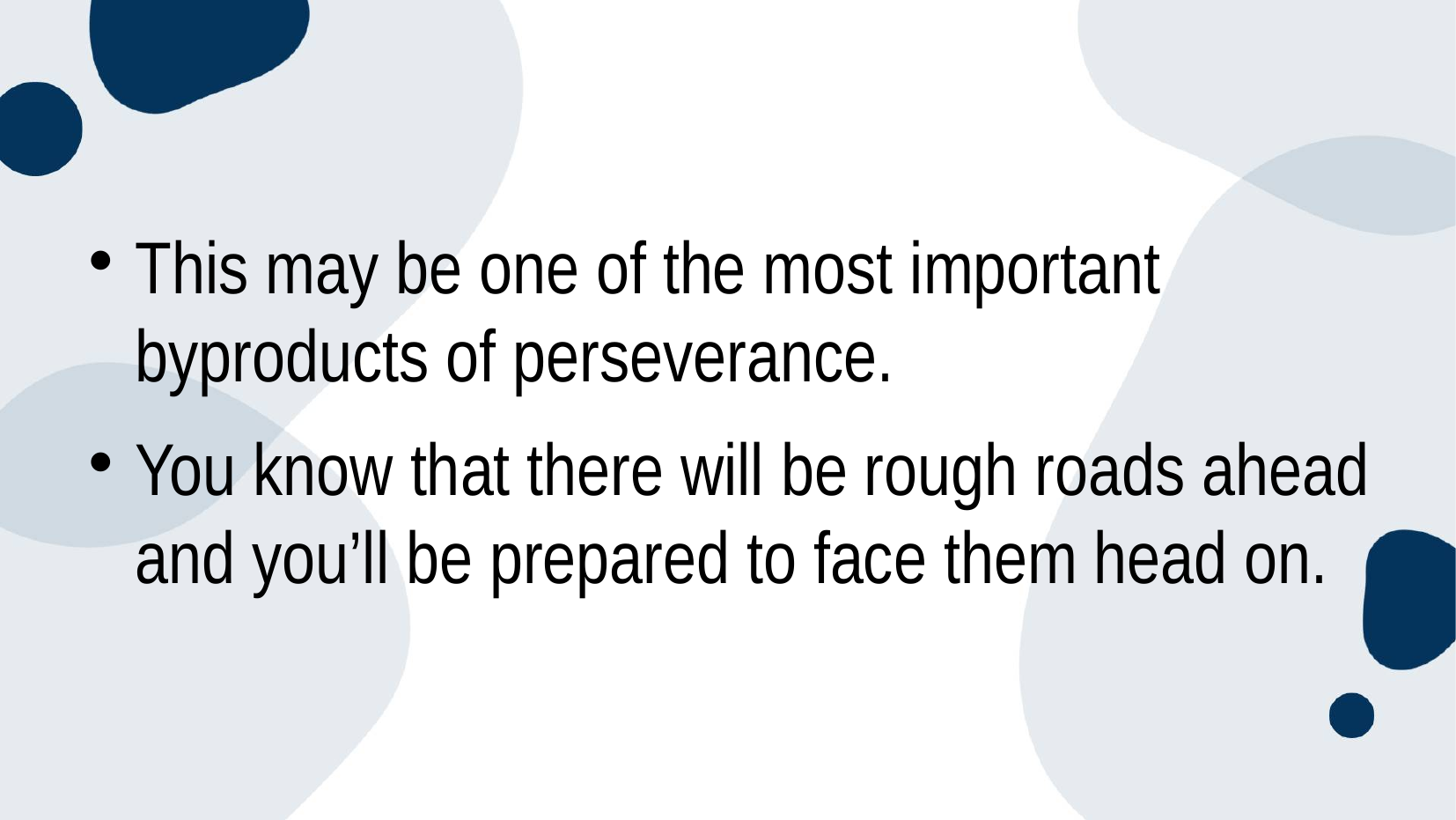

#
This may be one of the most important byproducts of perseverance.
You know that there will be rough roads ahead and you’ll be prepared to face them head on.